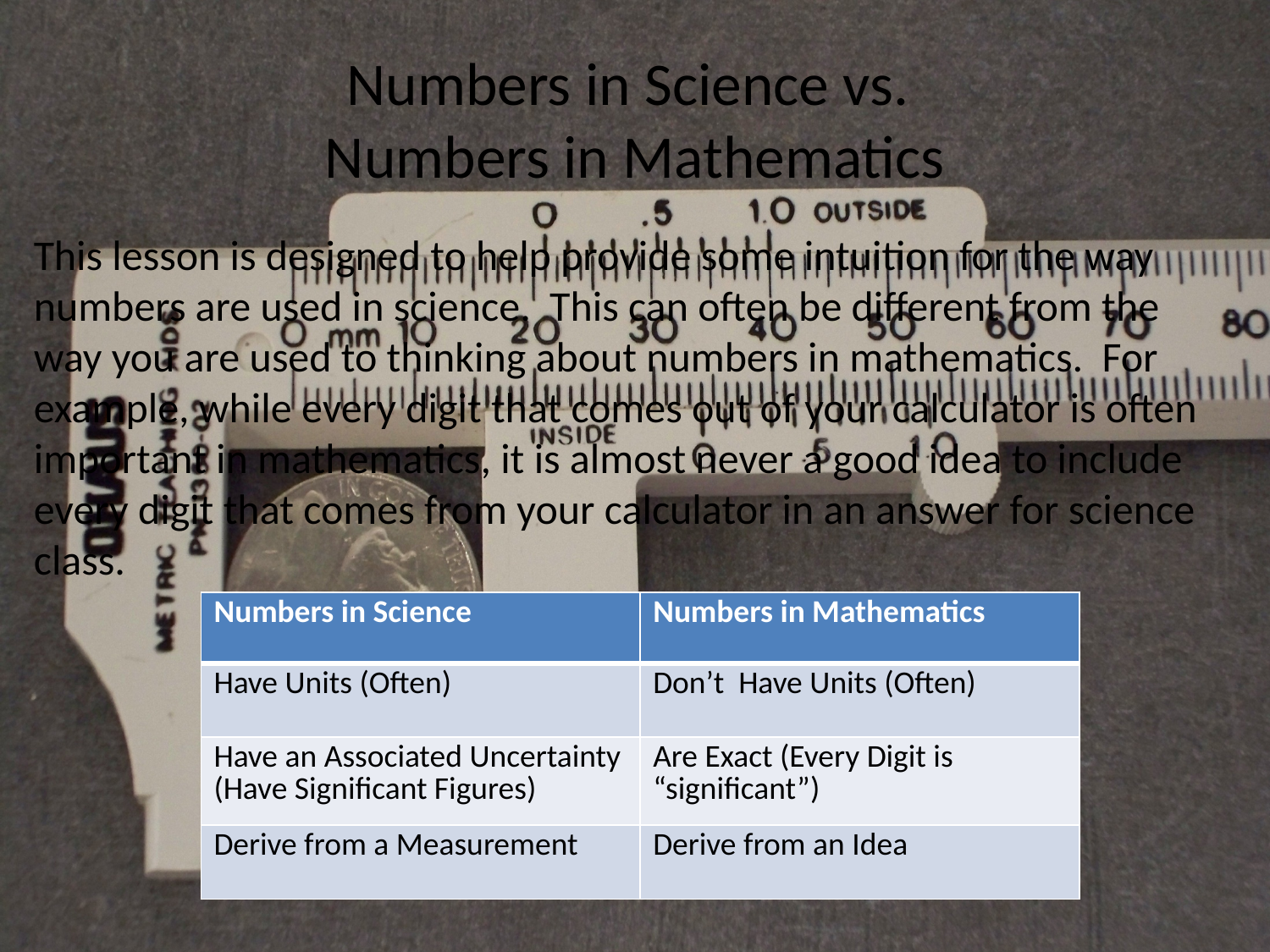

# Numbers in Science vs. Numbers in Mathematics
This lesson is designed to help provide some intuition for the way numbers are used in science.  This can often be different from the way you are used to thinking about numbers in mathematics.  For example, while every digit that comes out of your calculator is often important in mathematics, it is almost never a good idea to include every digit that comes from your calculator in an answer for science class.
| Numbers in Science | Numbers in Mathematics |
| --- | --- |
| Have Units (Often) | Don’t Have Units (Often) |
| Have an Associated Uncertainty (Have Significant Figures) | Are Exact (Every Digit is “significant”) |
| Derive from a Measurement | Derive from an Idea |